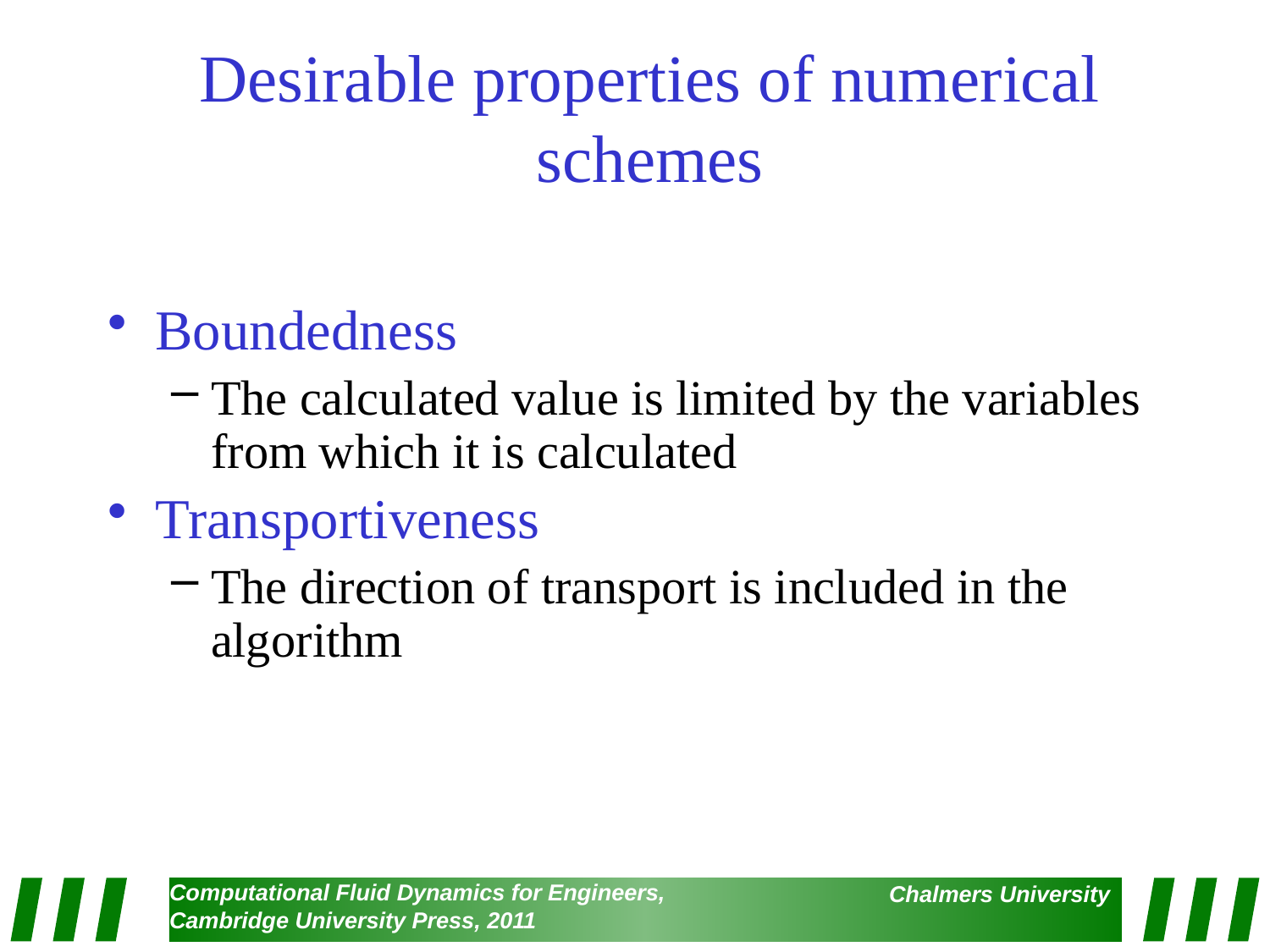

# Desirable properties of numerical schemes

Boundedness
The calculated value is limited by the variables from which it is calculated
Transportiveness
The direction of transport is included in the algorithm